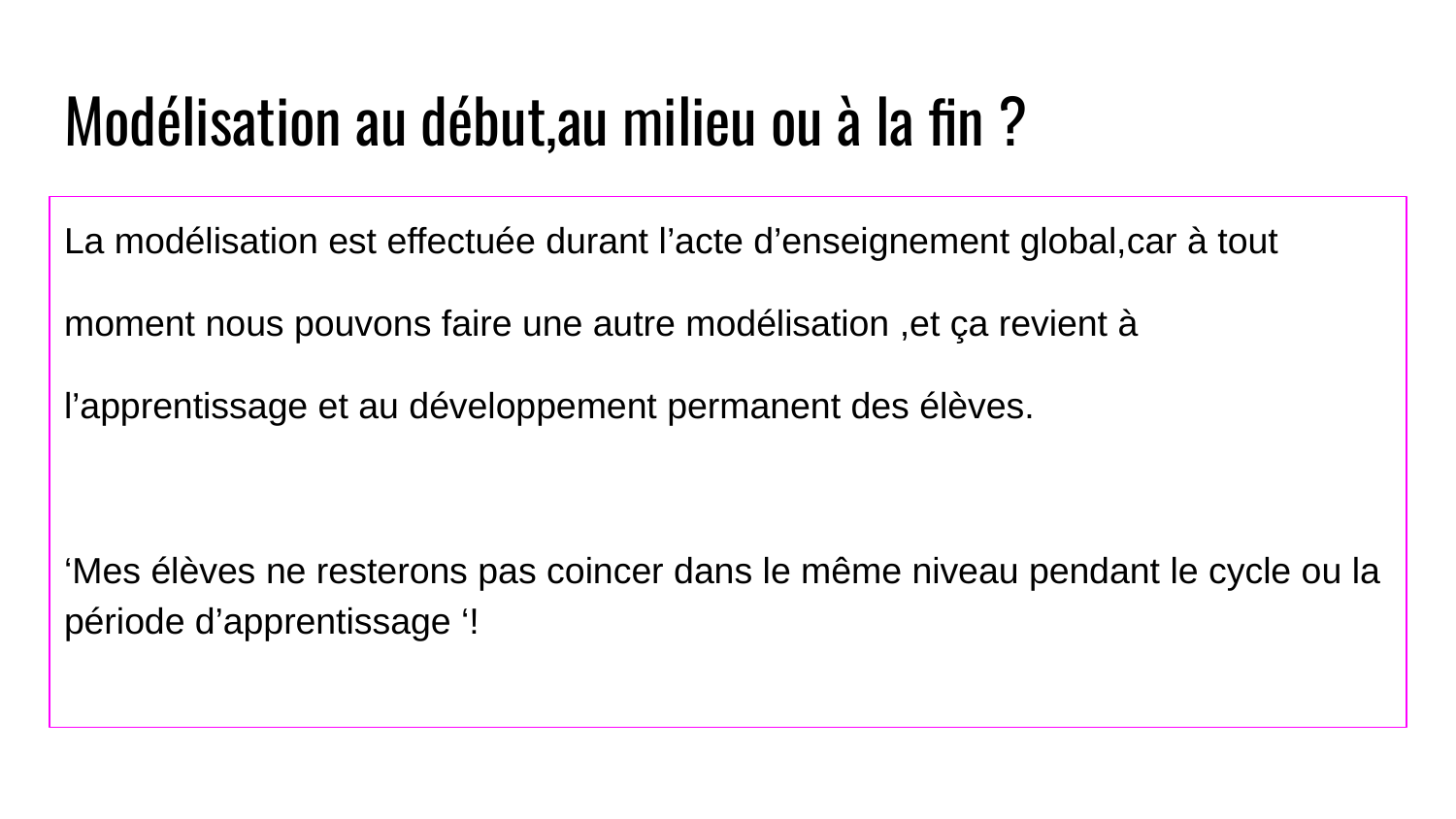

# Modélisation au début,au milieu ou à la fin ?
La modélisation est effectuée durant l’acte d’enseignement global,car à tout
moment nous pouvons faire une autre modélisation ,et ça revient à
l’apprentissage et au développement permanent des élèves.

‘Mes élèves ne resterons pas coincer dans le même niveau pendant le cycle ou la période d’apprentissage ‘!